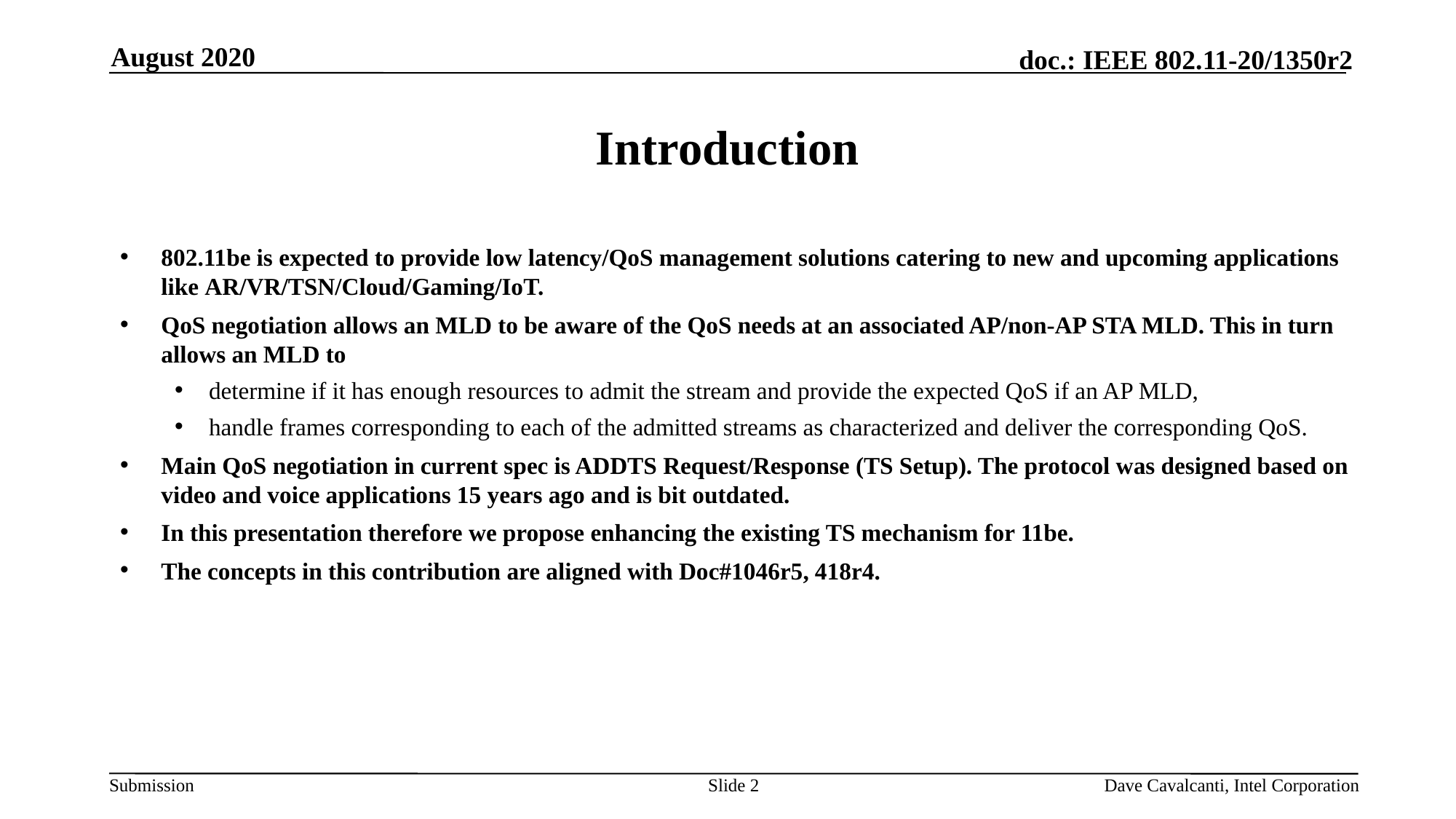

August 2020
# Introduction
802.11be is expected to provide low latency/QoS management solutions catering to new and upcoming applications like AR/VR/TSN/Cloud/Gaming/IoT.
QoS negotiation allows an MLD to be aware of the QoS needs at an associated AP/non-AP STA MLD. This in turn allows an MLD to
determine if it has enough resources to admit the stream and provide the expected QoS if an AP MLD,
handle frames corresponding to each of the admitted streams as characterized and deliver the corresponding QoS.
Main QoS negotiation in current spec is ADDTS Request/Response (TS Setup). The protocol was designed based on video and voice applications 15 years ago and is bit outdated.
In this presentation therefore we propose enhancing the existing TS mechanism for 11be.
The concepts in this contribution are aligned with Doc#1046r5, 418r4.

Slide 2
Dave Cavalcanti, Intel Corporation